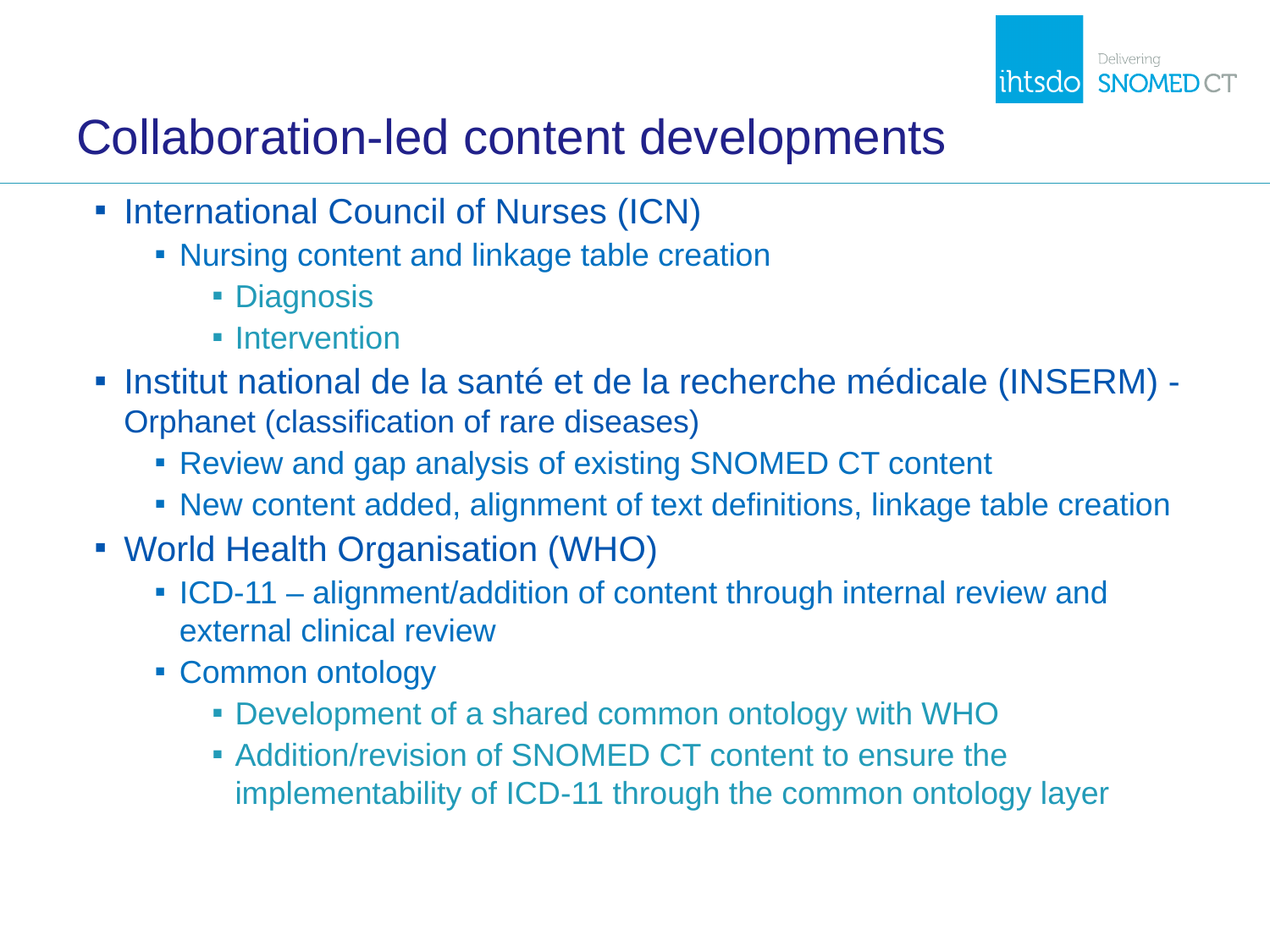

# Collaboration-led content developments
International Council of Nurses (ICN)
Nursing content and linkage table creation
Diagnosis
Intervention
Institut national de la santé et de la recherche médicale (INSERM) - Orphanet (classification of rare diseases)
Review and gap analysis of existing SNOMED CT content
New content added, alignment of text definitions, linkage table creation
World Health Organisation (WHO)
ICD-11 – alignment/addition of content through internal review and external clinical review
Common ontology
Development of a shared common ontology with WHO
Addition/revision of SNOMED CT content to ensure the implementability of ICD-11 through the common ontology layer